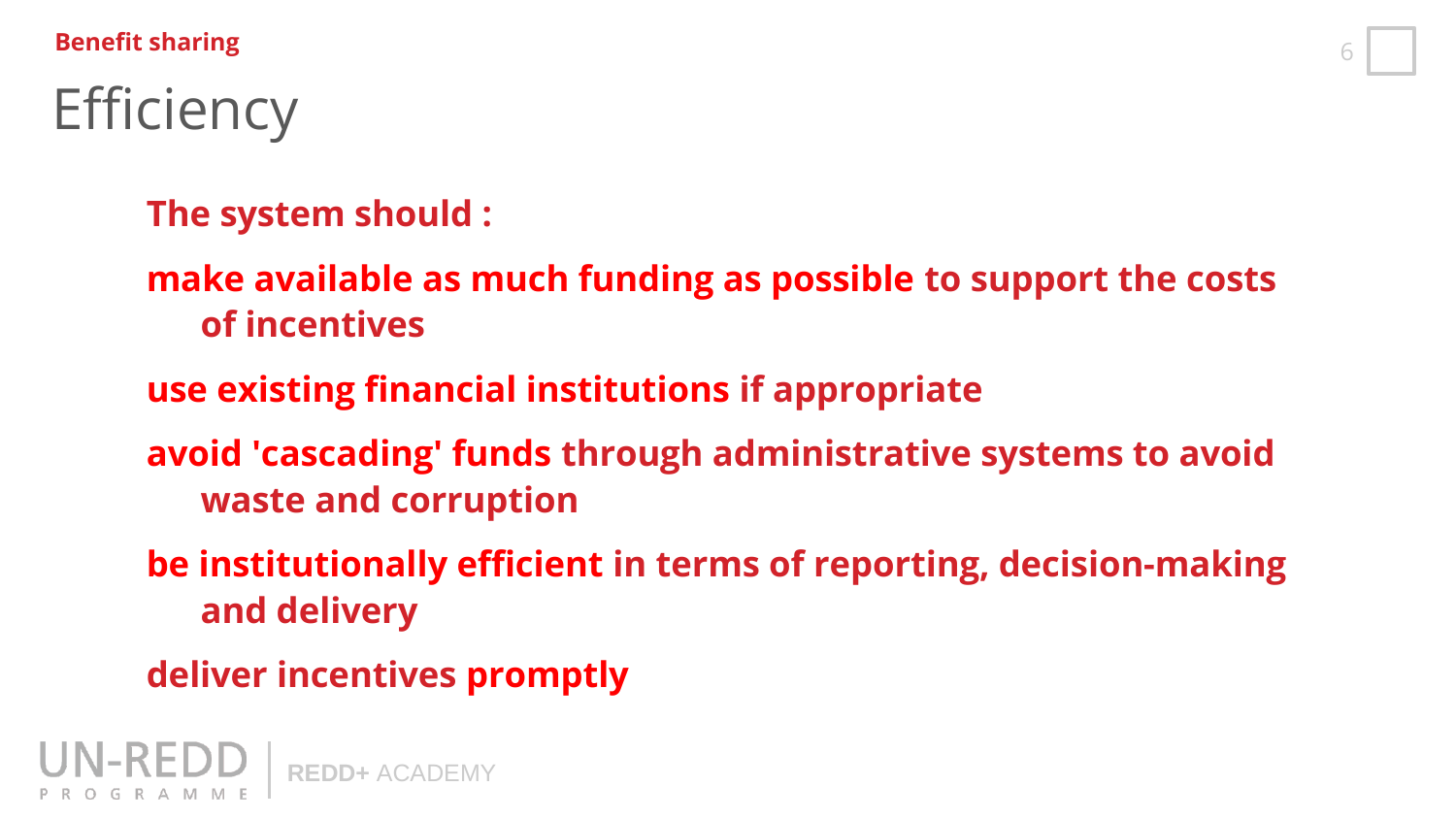

Benefit sharing
Efficiency
The system should :
make available as much funding as possible to support the costs of incentives
use existing financial institutions if appropriate
avoid 'cascading' funds through administrative systems to avoid waste and corruption
be institutionally efficient in terms of reporting, decision-making and delivery
deliver incentives promptly